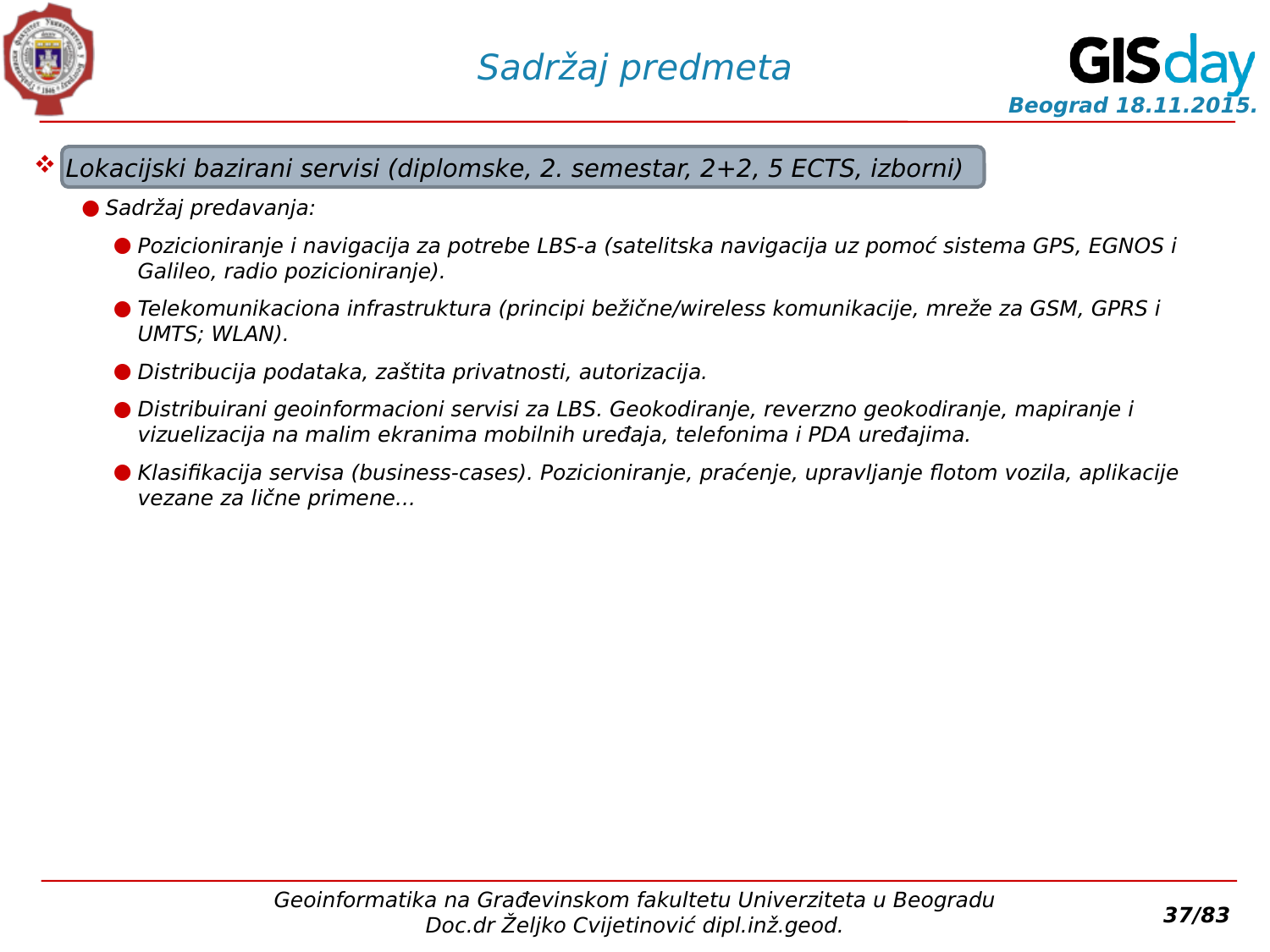

# Sadržaj predmeta
Lokacijski bazirani servisi (diplomske, 2. semestar, 2+2, 5 ECTS, izborni)
Sadržaj predavanja:
Pozicioniranje i navigacija za potrebe LBS-a (satelitska navigacija uz pomoć sistema GPS, EGNOS i Galileo, radio pozicioniranje).
Telekomunikaciona infrastruktura (principi bežične/wireless komunikacije, mreže za GSM, GPRS i UMTS; WLAN).
Distribucija podataka, zaštita privatnosti, autorizacija.
Distribuirani geoinformacioni servisi za LBS. Geokodiranje, reverzno geokodiranje, mapiranje i vizuelizacija na malim ekranima mobilnih uređaja, telefonima i PDA uređajima.
Klasifikacija servisa (business-cases). Pozicioniranje, praćenje, upravljanje flotom vozila, aplikacije vezane za lične primene...